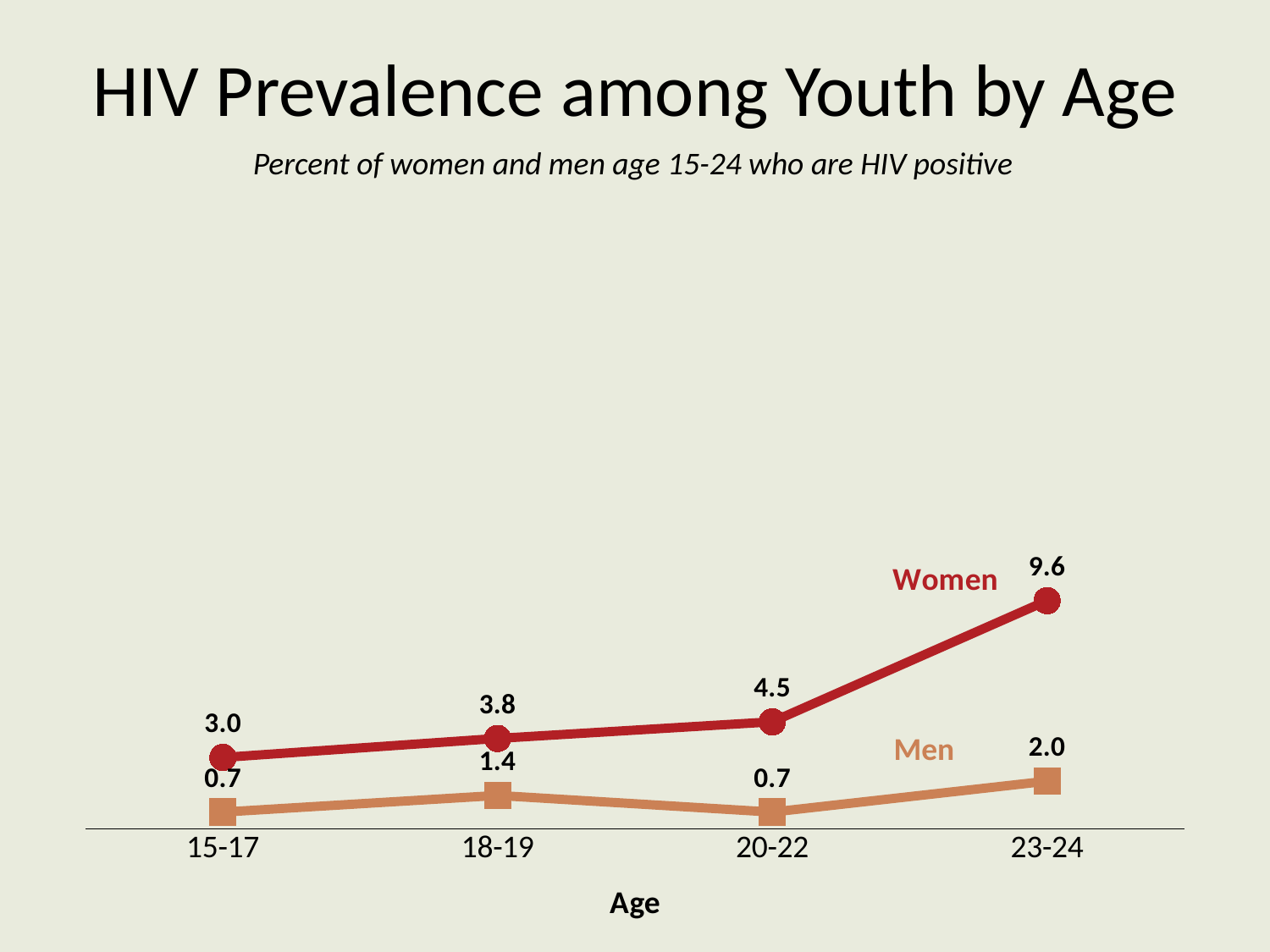

# HIV Prevalence among Youth by Age
Percent of women and men age 15-24 who are HIV positive

### Chart

| Category | Women | Men |
|---|---|---|
| 15-17 | 3.0 | 0.7 |
| 18-19 | 3.8 | 1.4 |
| 20-22 | 4.5 | 0.7 |
| 23-24 | 9.6 | 2.0 |